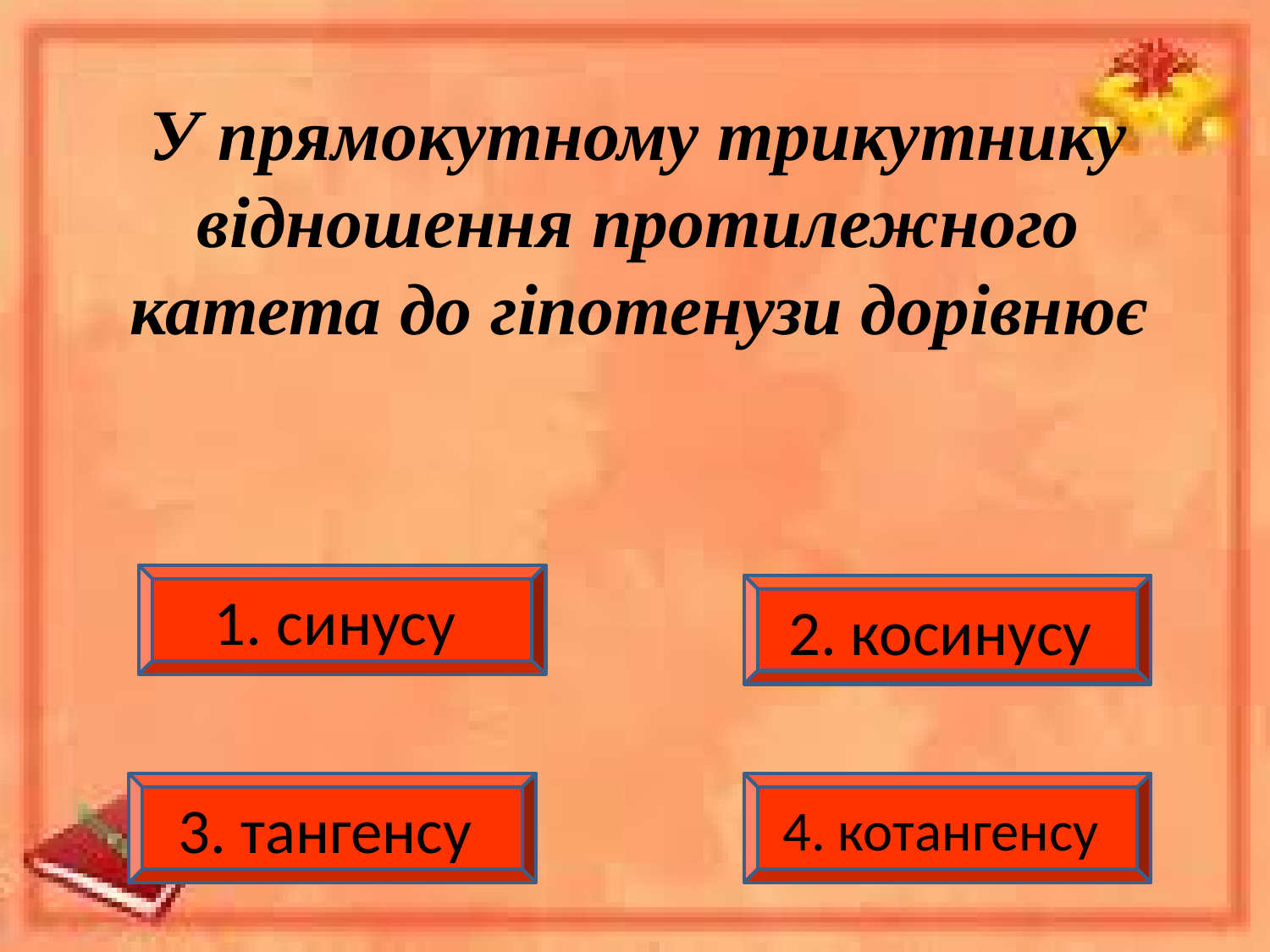

# У прямокутному трикутнику відношення протилежного катета до гіпотенузи дорівнює
1. синусу
2. косинусу
3. тангенсу
4. котангенсу